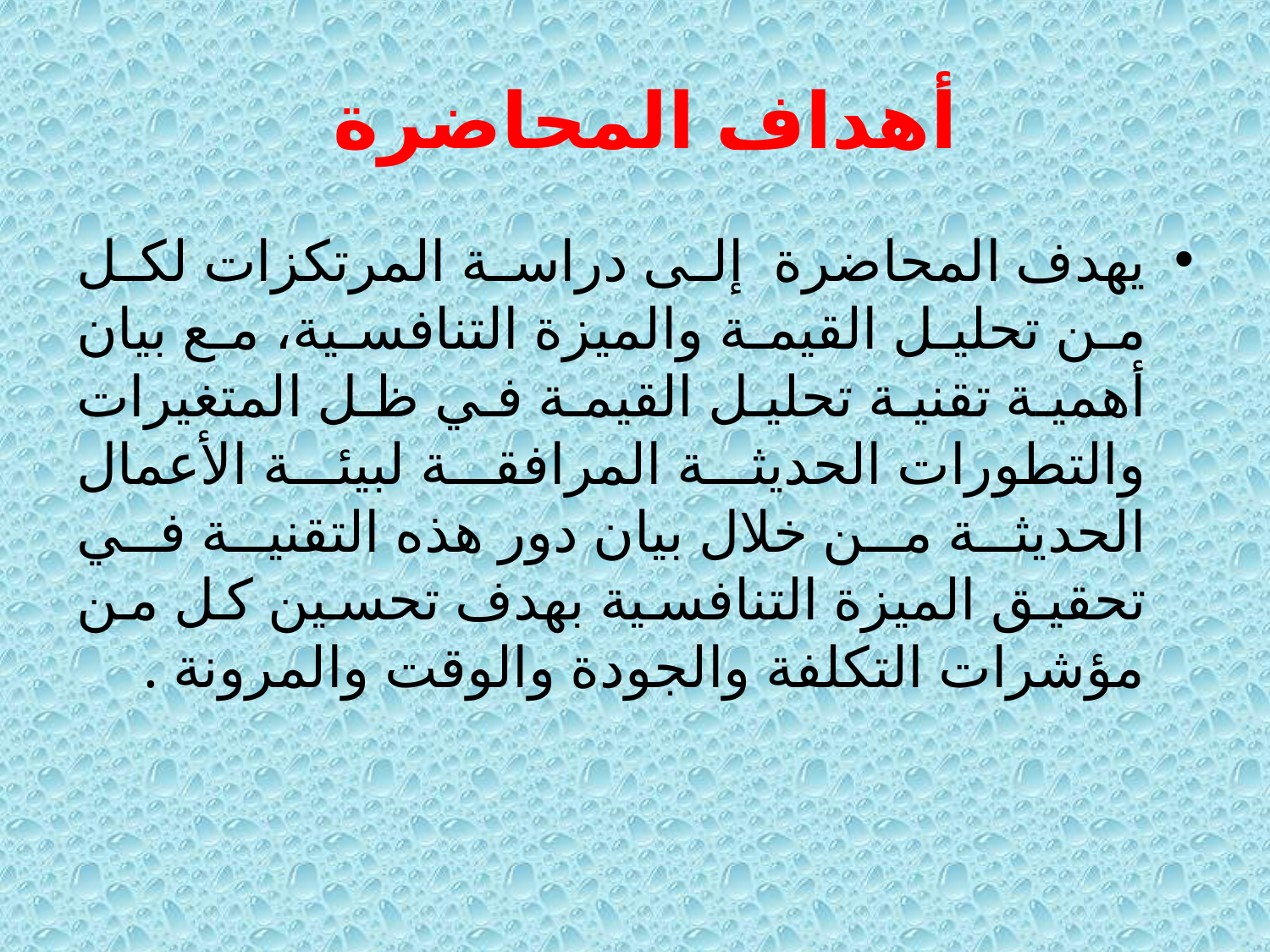

# أهداف المحاضرة
يهدف المحاضرة  إلى دراسة المرتكزات لكل من تحليل القيمة والميزة التنافسية، مع بيان أهمية تقنية تحليل القيمة في ظل المتغيرات والتطورات الحديثة المرافقة لبيئة الأعمال الحديثة من خلال بيان دور هذه التقنية في تحقيق الميزة التنافسية بهدف تحسين كل من مؤشرات التكلفة والجودة والوقت والمرونة .